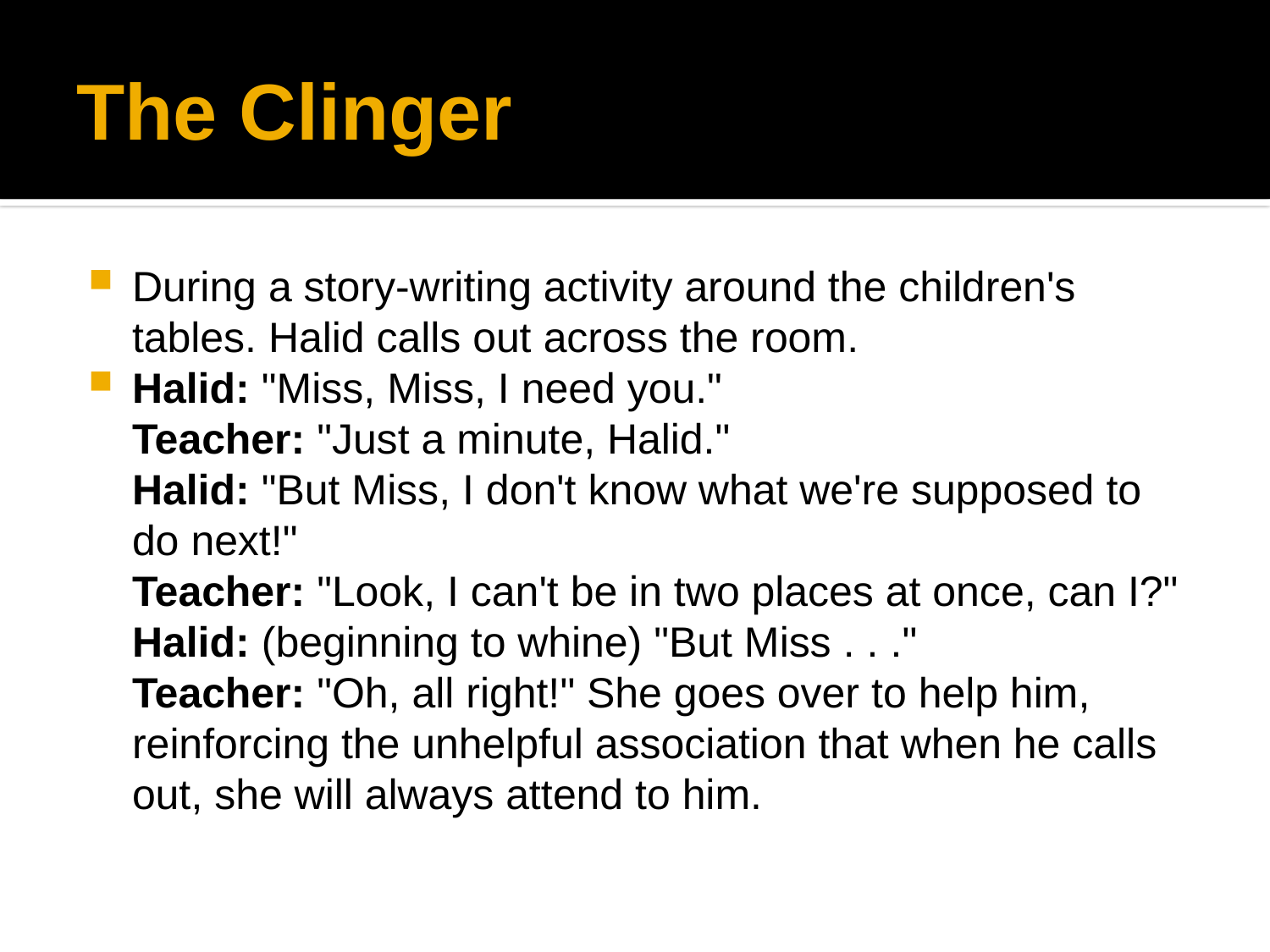

# The Clinger
During a story-writing activity around the children's tables. Halid calls out across the room.
Halid: "Miss, Miss, I need you."
Teacher: "Just a minute, Halid."
Halid: "But Miss, I don't know what we're supposed to do next!"
Teacher: "Look, I can't be in two places at once, can I?"
Halid: (beginning to whine) "But Miss . . ."
Teacher: "Oh, all right!" She goes over to help him, reinforcing the unhelpful association that when he calls out, she will always attend to him.